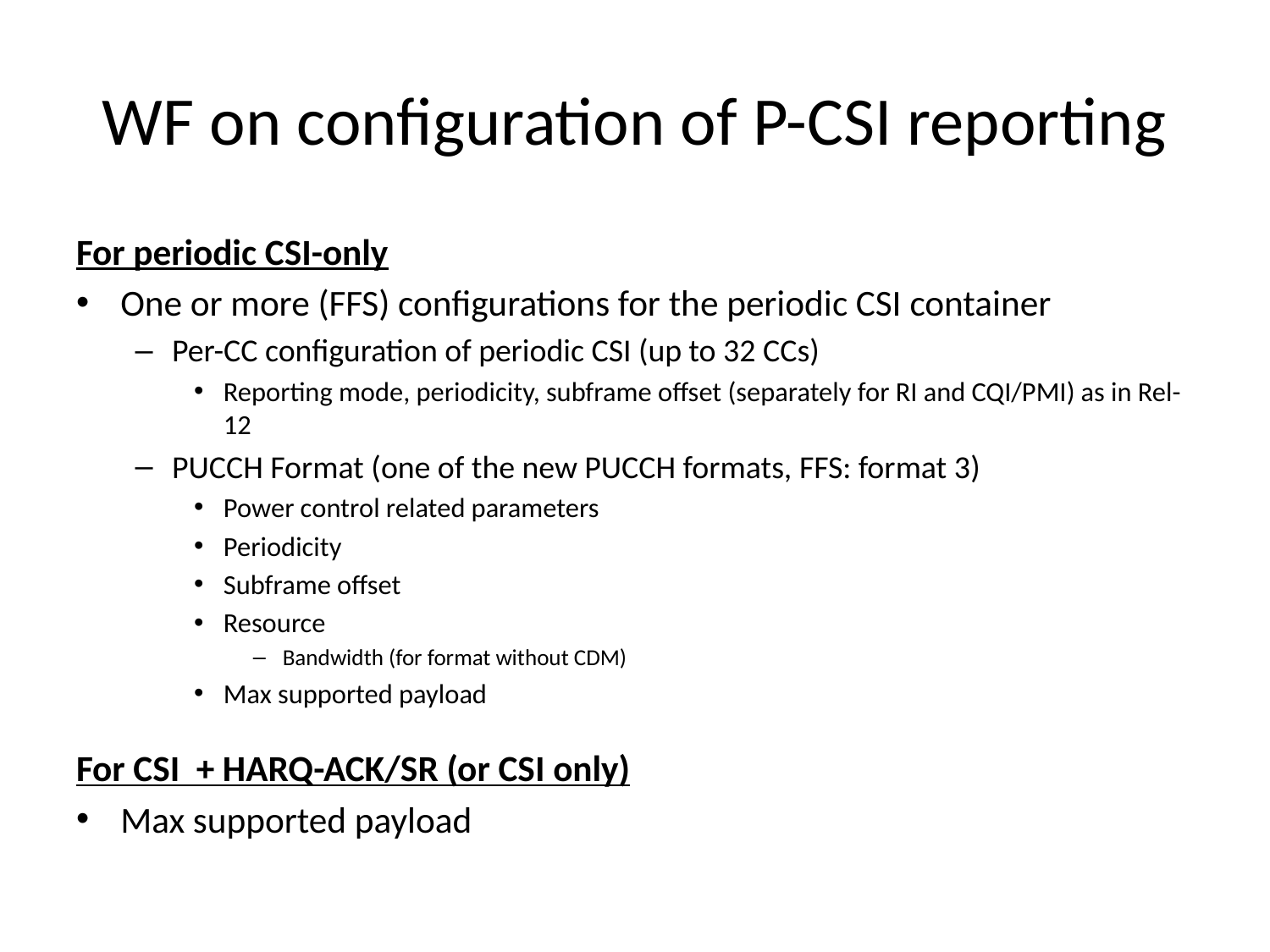

# WF on configuration of P-CSI reporting
For periodic CSI-only
One or more (FFS) configurations for the periodic CSI container
Per-CC configuration of periodic CSI (up to 32 CCs)
Reporting mode, periodicity, subframe offset (separately for RI and CQI/PMI) as in Rel-12
PUCCH Format (one of the new PUCCH formats, FFS: format 3)
Power control related parameters
Periodicity
Subframe offset
Resource
Bandwidth (for format without CDM)
Max supported payload

For CSI  + HARQ-ACK/SR (or CSI only)
Max supported payload